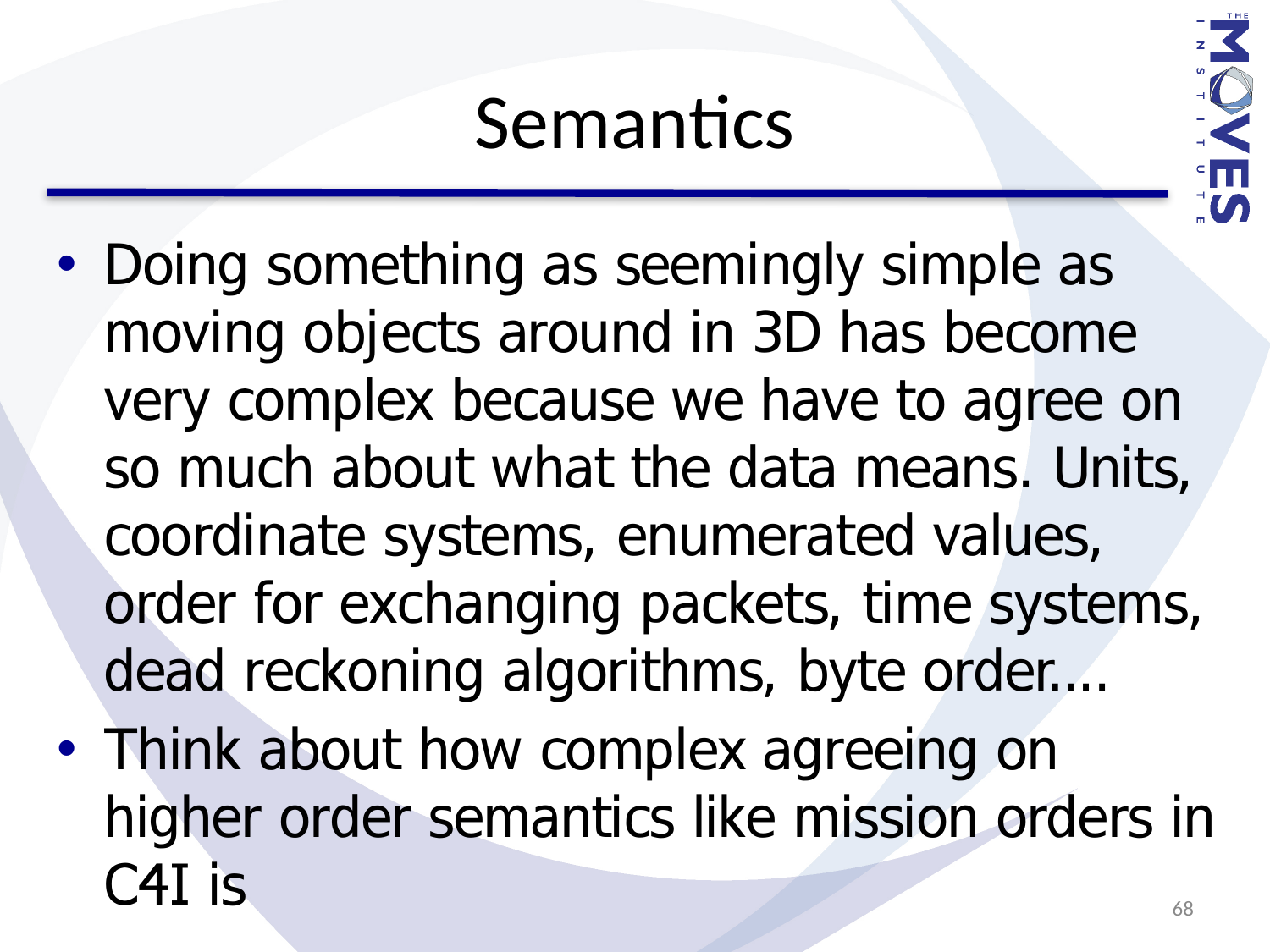

# Semantics
Doing something as seemingly simple as moving objects around in 3D has become very complex because we have to agree on so much about what the data means. Units, coordinate systems, enumerated values, order for exchanging packets, time systems, dead reckoning algorithms, byte order….
Think about how complex agreeing on higher order semantics like mission orders in C4I is
68